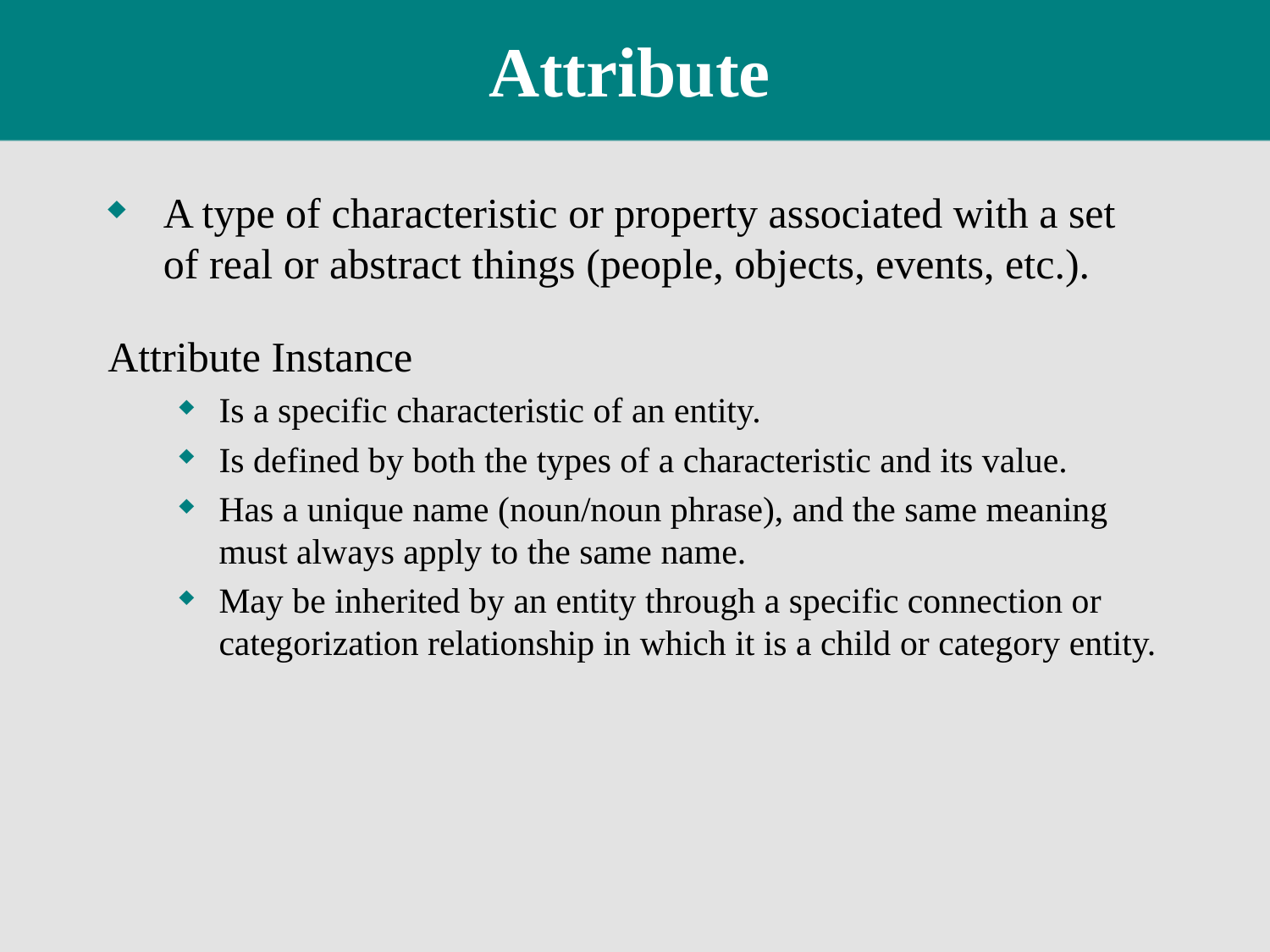

# Attribute
A type of characteristic or property associated with a set of real or abstract things (people, objects, events, etc.).
Attribute Instance
Is a specific characteristic of an entity.
Is defined by both the types of a characteristic and its value.
Has a unique name (noun/noun phrase), and the same meaning must always apply to the same name.
May be inherited by an entity through a specific connection or categorization relationship in which it is a child or category entity.